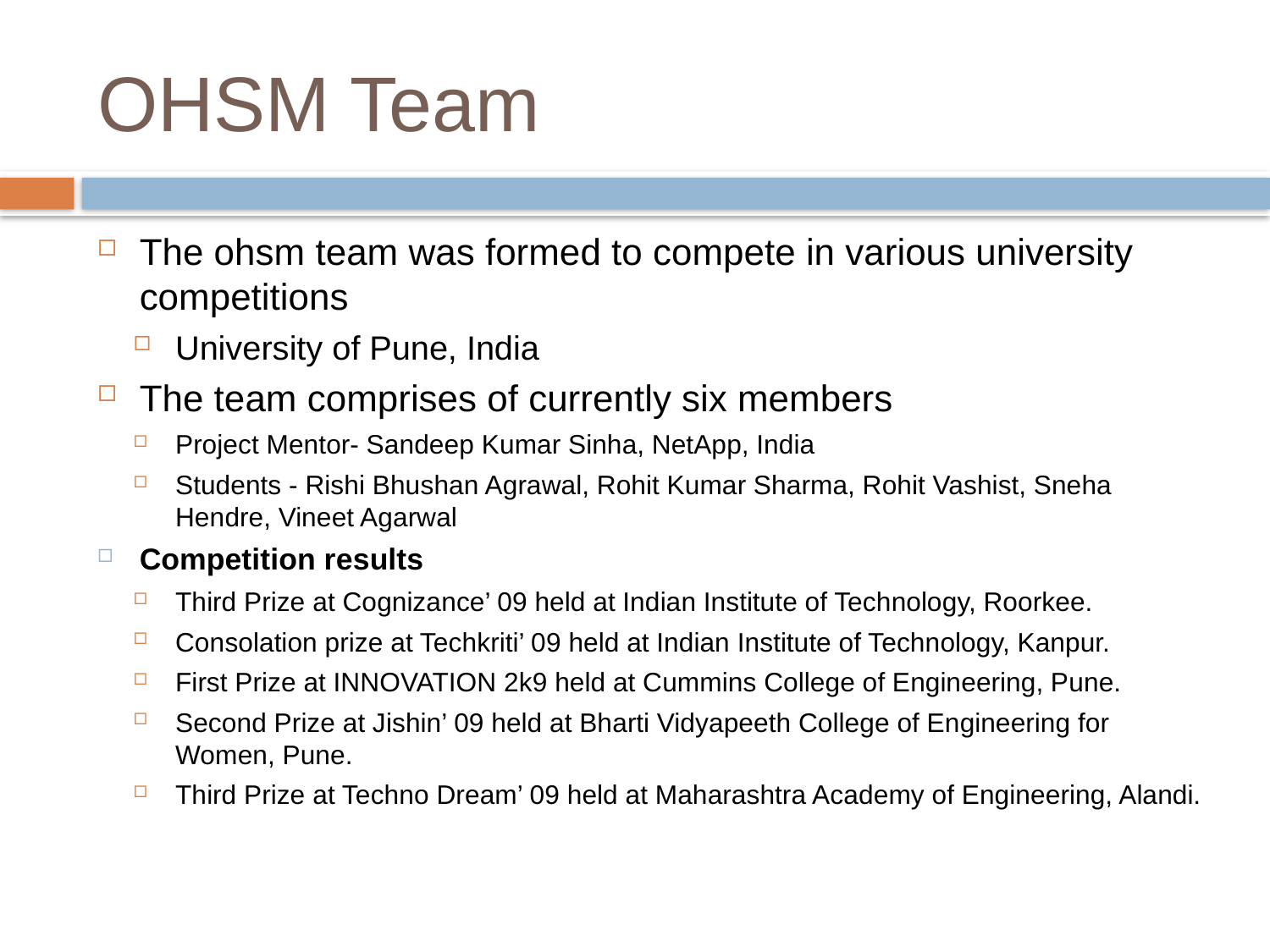

# OHSM Team
The ohsm team was formed to compete in various university competitions
University of Pune, India
The team comprises of currently six members
Project Mentor- Sandeep Kumar Sinha, NetApp, India
Students - Rishi Bhushan Agrawal, Rohit Kumar Sharma, Rohit Vashist, Sneha Hendre, Vineet Agarwal
Competition results
Third Prize at Cognizance’ 09 held at Indian Institute of Technology, Roorkee.
Consolation prize at Techkriti’ 09 held at Indian Institute of Technology, Kanpur.
First Prize at INNOVATION 2k9 held at Cummins College of Engineering, Pune.
Second Prize at Jishin’ 09 held at Bharti Vidyapeeth College of Engineering for Women, Pune.
Third Prize at Techno Dream’ 09 held at Maharashtra Academy of Engineering, Alandi.